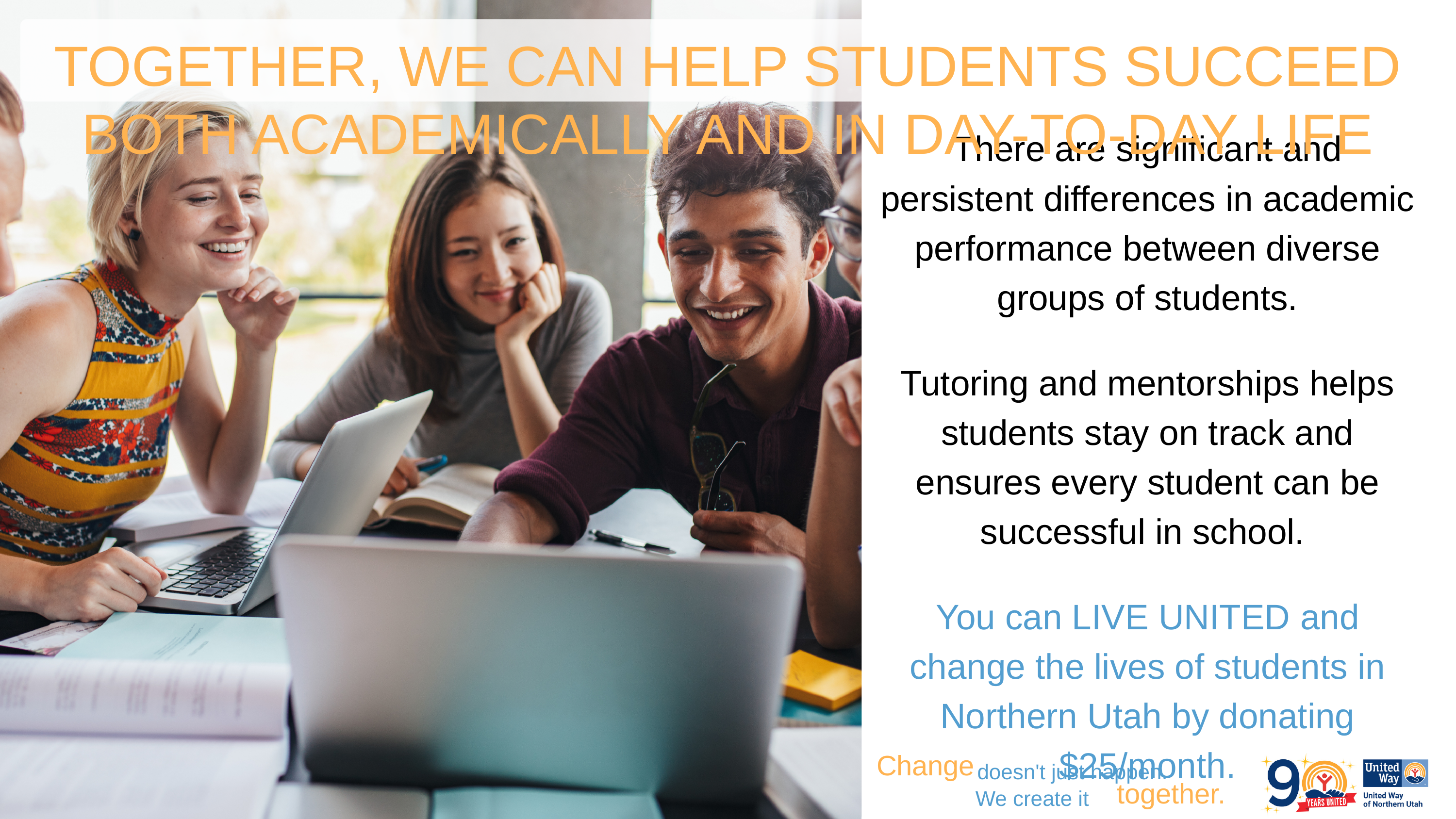

TOGETHER, WE CAN HELP STUDENTS SUCCEED BOTH ACADEMICALLY AND IN DAY-TO-DAY LIFE
There are significant and persistent differences in academic performance between diverse groups of students.

Tutoring and mentorships helps students stay on track and ensures every student can be successful in school.

You can LIVE UNITED and change the lives of students in Northern Utah by donating $25/month.

Change
                               together.
doesn't just happen.
We create it